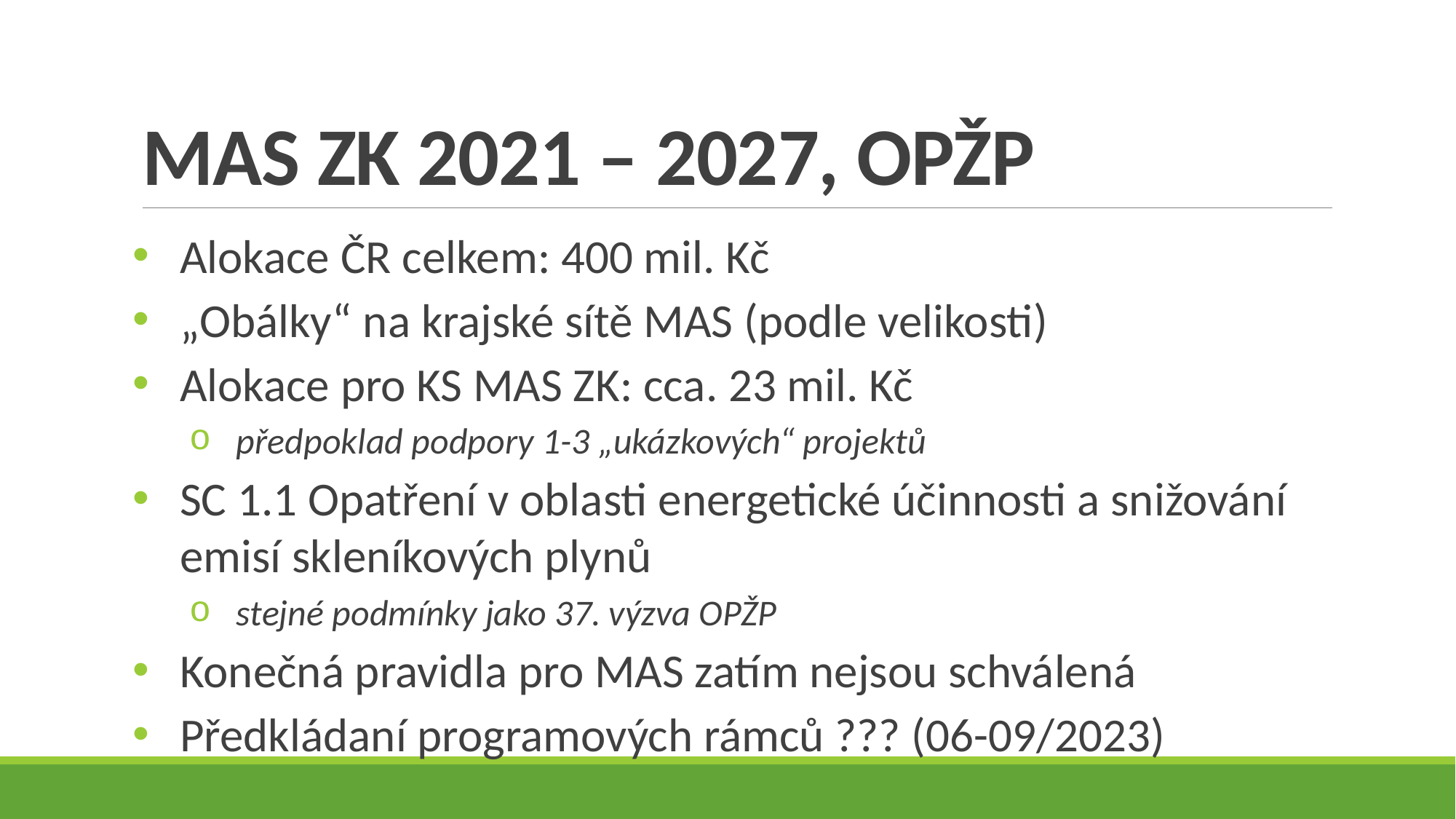

# MAS ZK 2021 – 2027, OPŽP
Alokace ČR celkem: 400 mil. Kč
„Obálky“ na krajské sítě MAS (podle velikosti)
Alokace pro KS MAS ZK: cca. 23 mil. Kč
předpoklad podpory 1-3 „ukázkových“ projektů
SC 1.1 Opatření v oblasti energetické účinnosti a snižování emisí skleníkových plynů
stejné podmínky jako 37. výzva OPŽP
Konečná pravidla pro MAS zatím nejsou schválená
Předkládaní programových rámců ??? (06-09/2023)